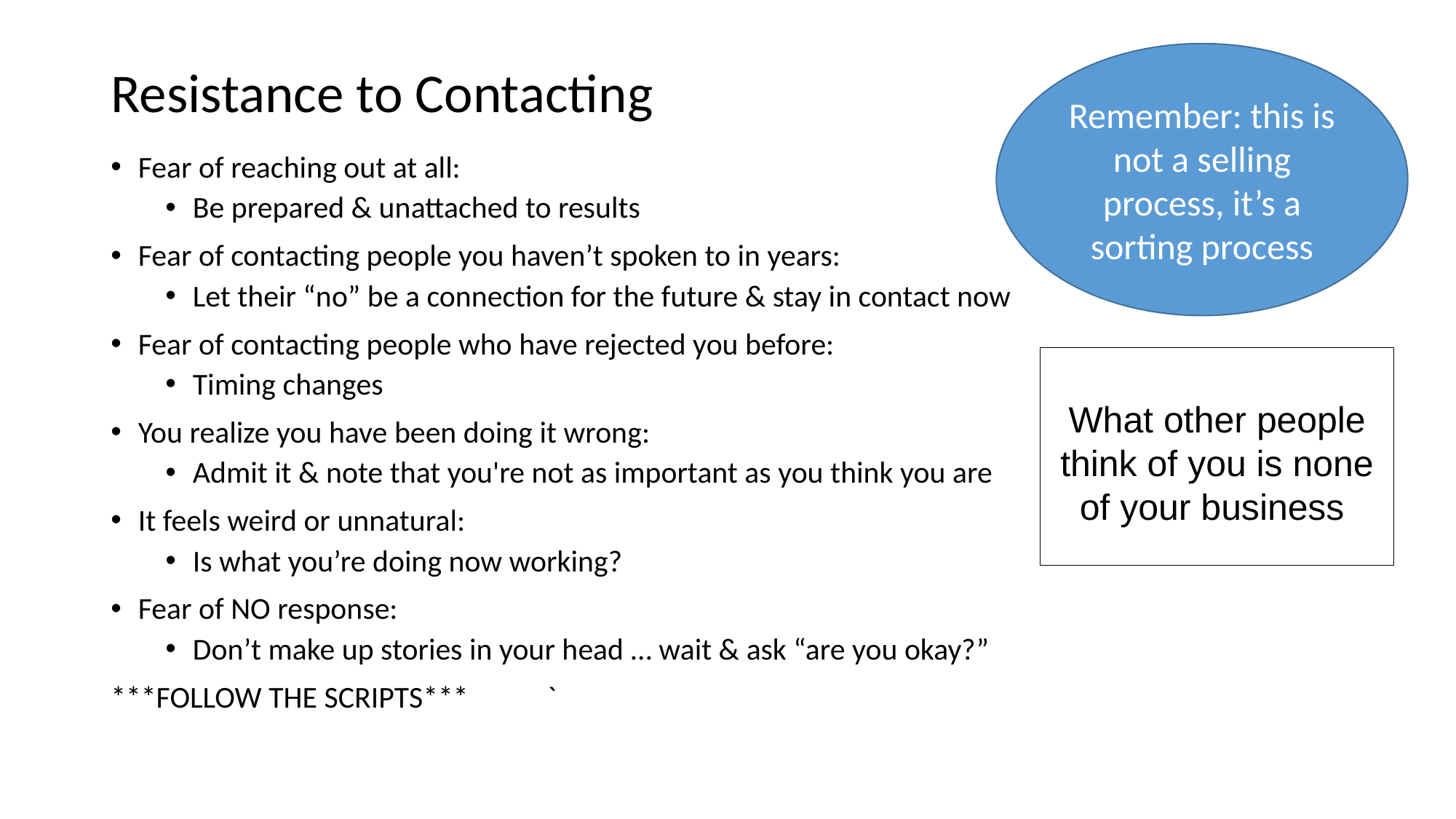

Remember: this is not a selling process, it’s a sorting process
# Resistance to Contacting
Fear of reaching out at all:
Be prepared & unattached to results
Fear of contacting people you haven’t spoken to in years:
Let their “no” be a connection for the future & stay in contact now
Fear of contacting people who have rejected you before:
Timing changes
You realize you have been doing it wrong:
Admit it & note that you're not as important as you think you are
It feels weird or unnatural:
Is what you’re doing now working?
Fear of NO response:
Don’t make up stories in your head … wait & ask “are you okay?”
***FOLLOW THE SCRIPTS***	`

What other people think of you is none of your business